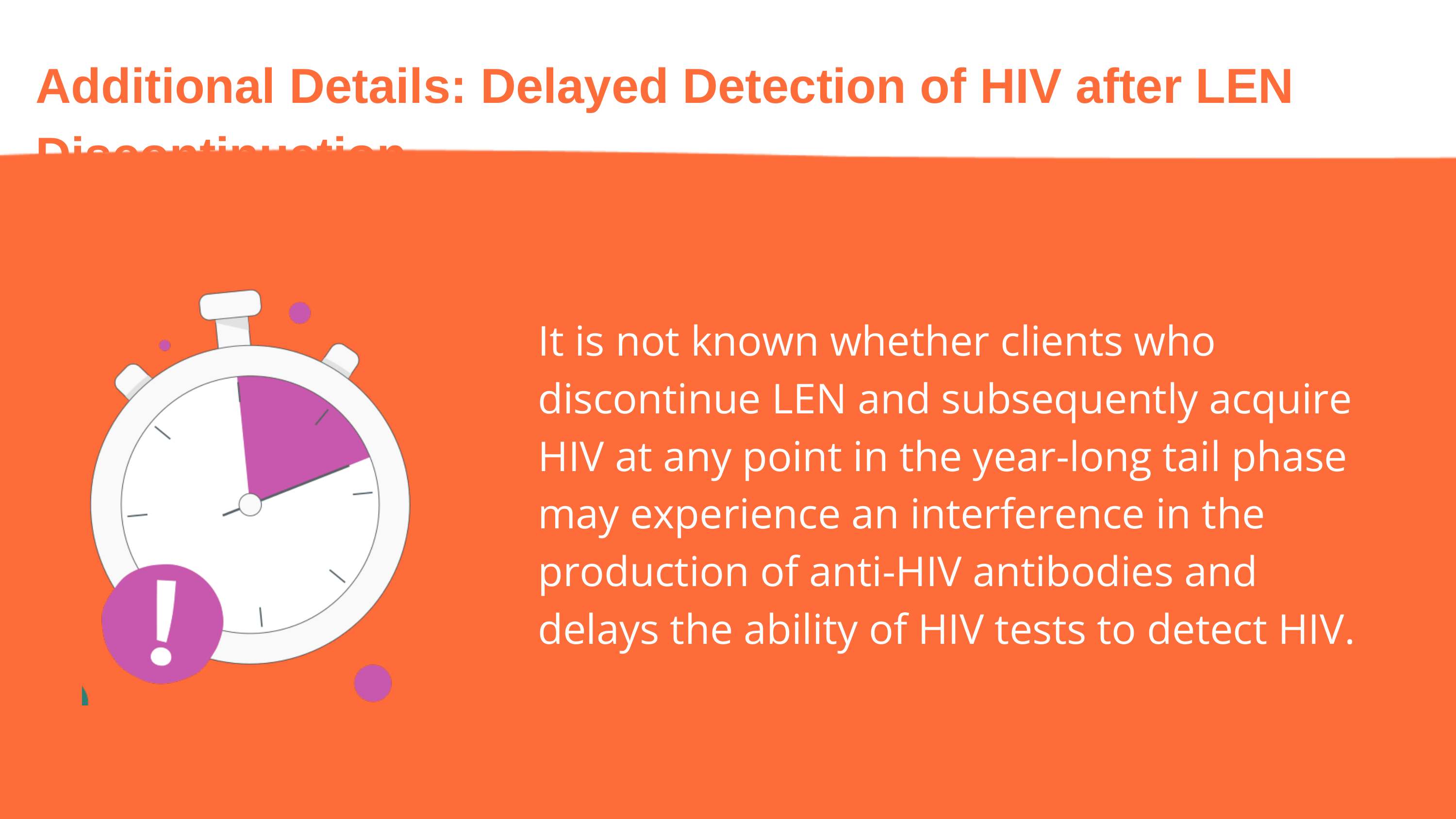

Additional Details: Delayed Detection of HIV after LEN Discontinuation

It is not known whether clients who discontinue LEN and subsequently acquire HIV at any point in the year-long tail phase may experience an interference in the production of anti-HIV antibodies and delays the ability of HIV tests to detect HIV.